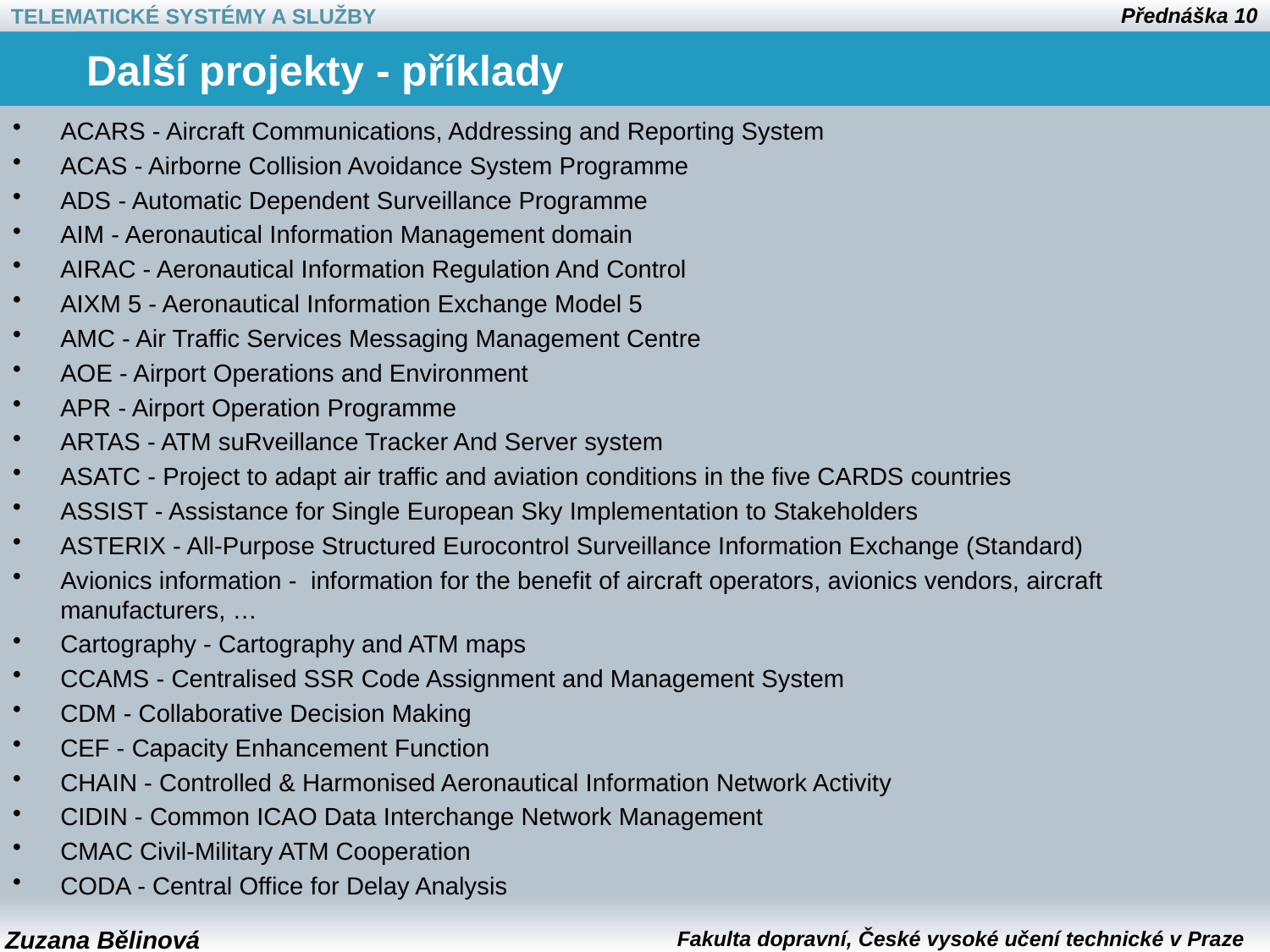

# Další projekty - příklady
ACARS - Aircraft Communications, Addressing and Reporting System
ACAS - Airborne Collision Avoidance System Programme
ADS - Automatic Dependent Surveillance Programme
AIM - Aeronautical Information Management domain
AIRAC - Aeronautical Information Regulation And Control
AIXM 5 - Aeronautical Information Exchange Model 5
AMC - Air Traffic Services Messaging Management Centre
AOE - Airport Operations and Environment
APR - Airport Operation Programme
ARTAS - ATM suRveillance Tracker And Server system
ASATC - Project to adapt air traffic and aviation conditions in the five CARDS countries
ASSIST - Assistance for Single European Sky Implementation to Stakeholders
ASTERIX - All-Purpose Structured Eurocontrol Surveillance Information Exchange (Standard)
Avionics information -  information for the benefit of aircraft operators, avionics vendors, aircraft manufacturers, …
Cartography - Cartography and ATM maps
CCAMS - Centralised SSR Code Assignment and Management System
CDM - Collaborative Decision Making
CEF - Capacity Enhancement Function
CHAIN - Controlled & Harmonised Aeronautical Information Network Activity
CIDIN - Common ICAO Data Interchange Network Management
CMAC Civil-Military ATM Cooperation
CODA - Central Office for Delay Analysis